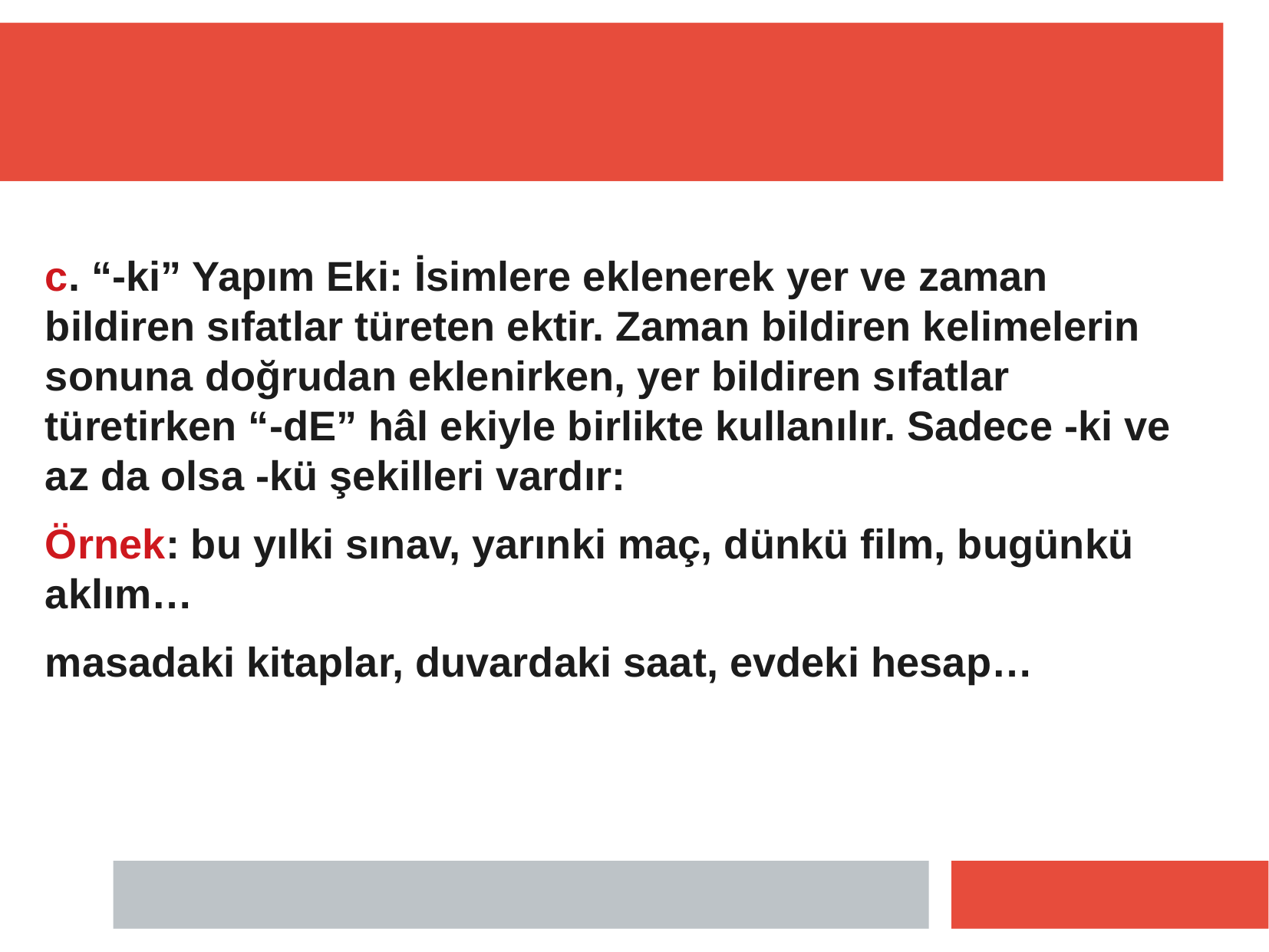

c. “-ki” Yapım Eki: İsimlere eklenerek yer ve zaman bildiren sıfatlar türeten ektir. Zaman bildiren kelimelerin sonuna doğrudan eklenirken, yer bildiren sıfatlar türetirken “-dE” hâl ekiyle birlikte kullanılır. Sadece -ki ve az da olsa -kü şekilleri vardır:
Örnek: bu yılki sınav, yarınki maç, dünkü film, bugünkü aklım…
masadaki kitaplar, duvardaki saat, evdeki hesap…